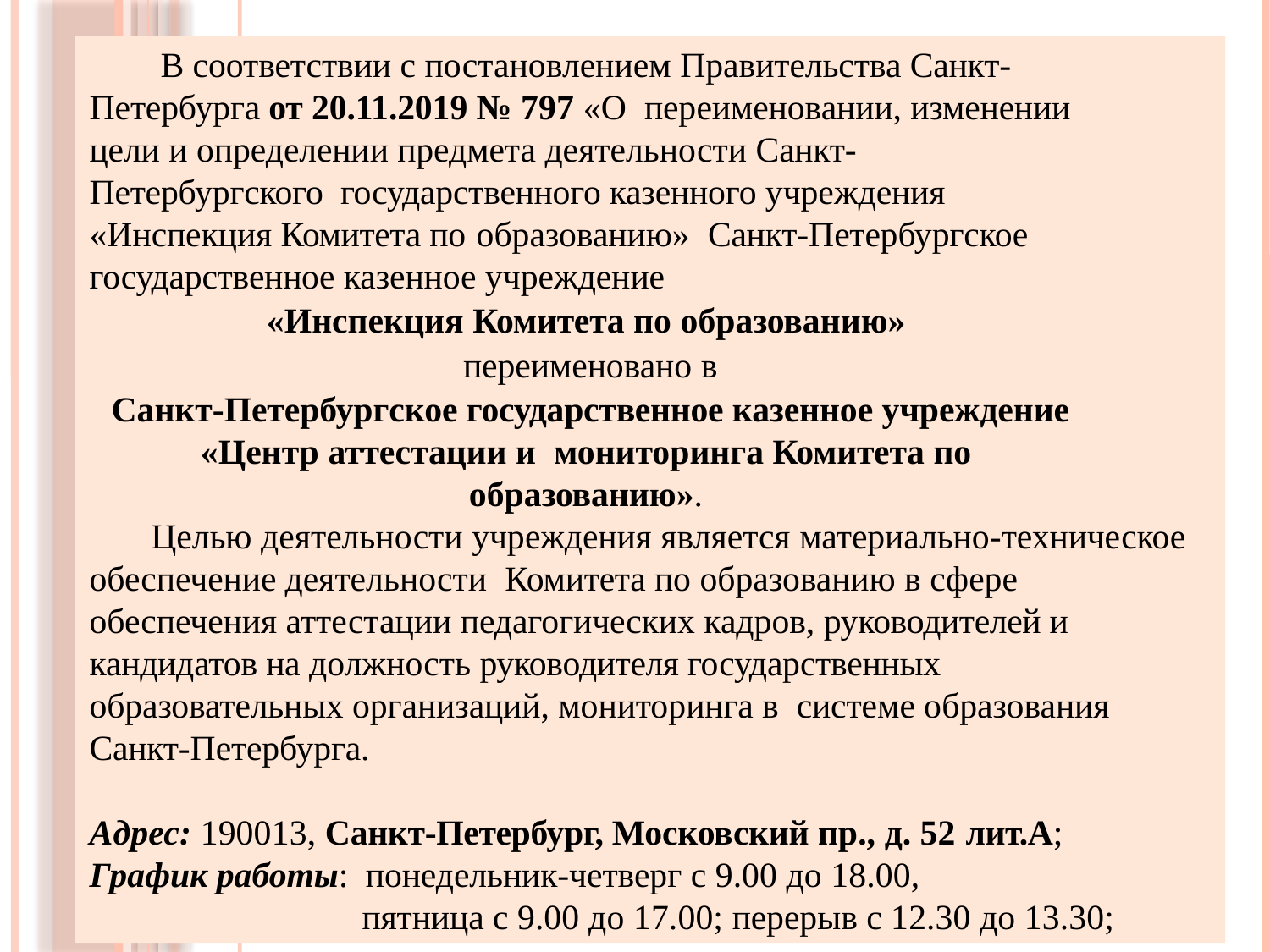

В соответствии с постановлением Правительства Санкт-Петербурга от 20.11.2019 № 797 «О  переименовании, изменении цели и определении предмета деятельности Санкт-Петербургского  государственного казенного учреждения «Инспекция Комитета по образованию»  Санкт-Петербургское государственное казенное учреждение
«Инспекция Комитета по образованию»
 переименовано в
 Санкт-Петербургское государственное казенное учреждение «Центр аттестации и  мониторинга Комитета по образованию».
       Целью деятельности учреждения является материально-техническое обеспечение деятельности  Комитета по образованию в сфере обеспечения аттестации педагогических кадров, руководителей и  кандидатов на должность руководителя государственных образовательных организаций, мониторинга в  системе образования Санкт-Петербурга.

Адрес: 190013, Санкт-Петербург, Московский пр., д. 52 лит.А;
График работы:  понедельник-четверг с 9.00 до 18.00,
                               пятница с 9.00 до 17.00; перерыв с 12.30 до 13.30;